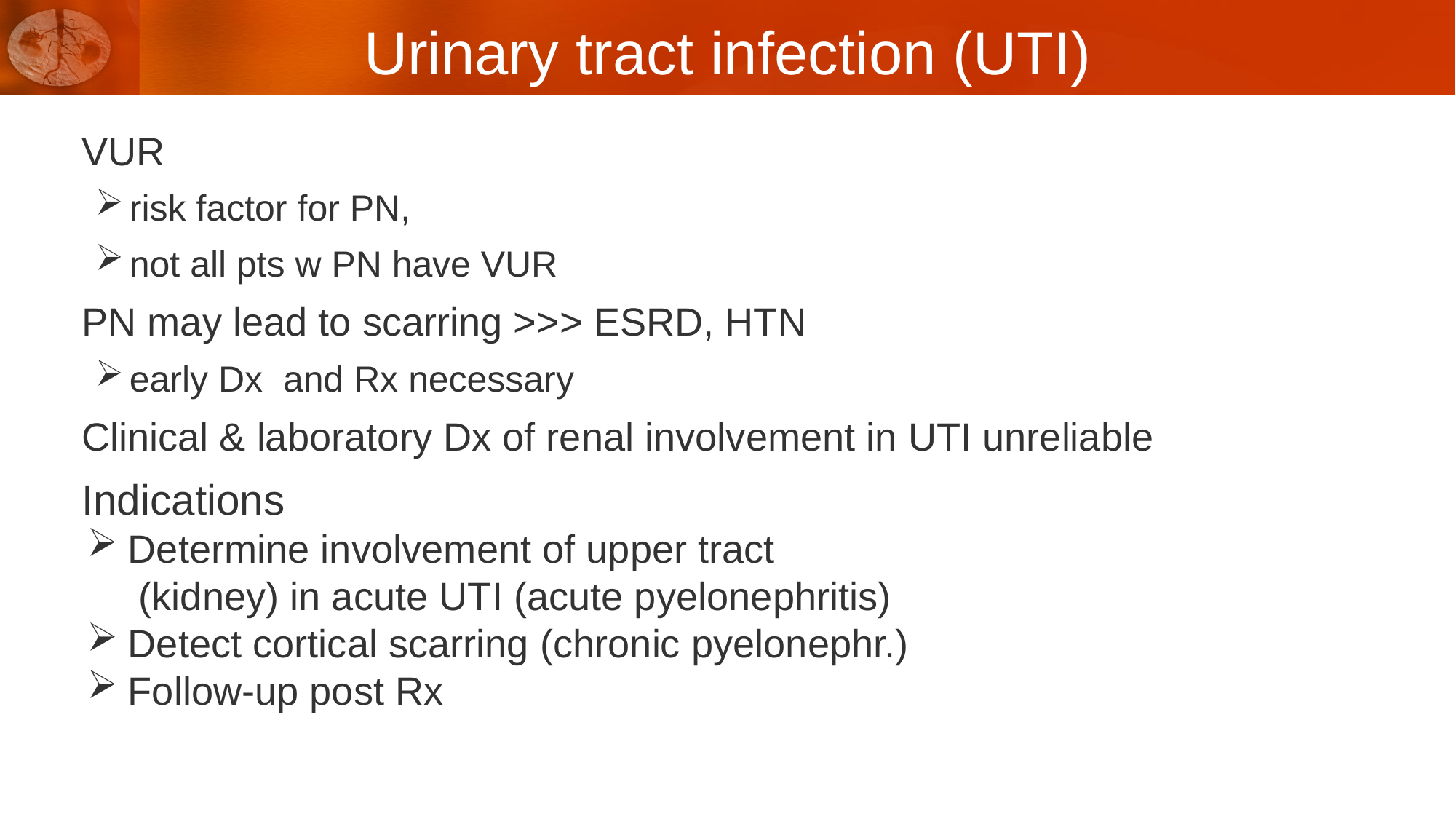

Urinary tract infection (UTI)
VUR
risk factor for PN,
not all pts w PN have VUR
PN may lead to scarring >>> ESRD, HTN
early Dx  and Rx necessary
Clinical & laboratory Dx of renal involvement in UTI unreliable
Indications
Determine involvement of upper tract
 (kidney) in acute UTI (acute pyelonephritis)
Detect cortical scarring (chronic pyelonephr.)
Follow-up post Rx